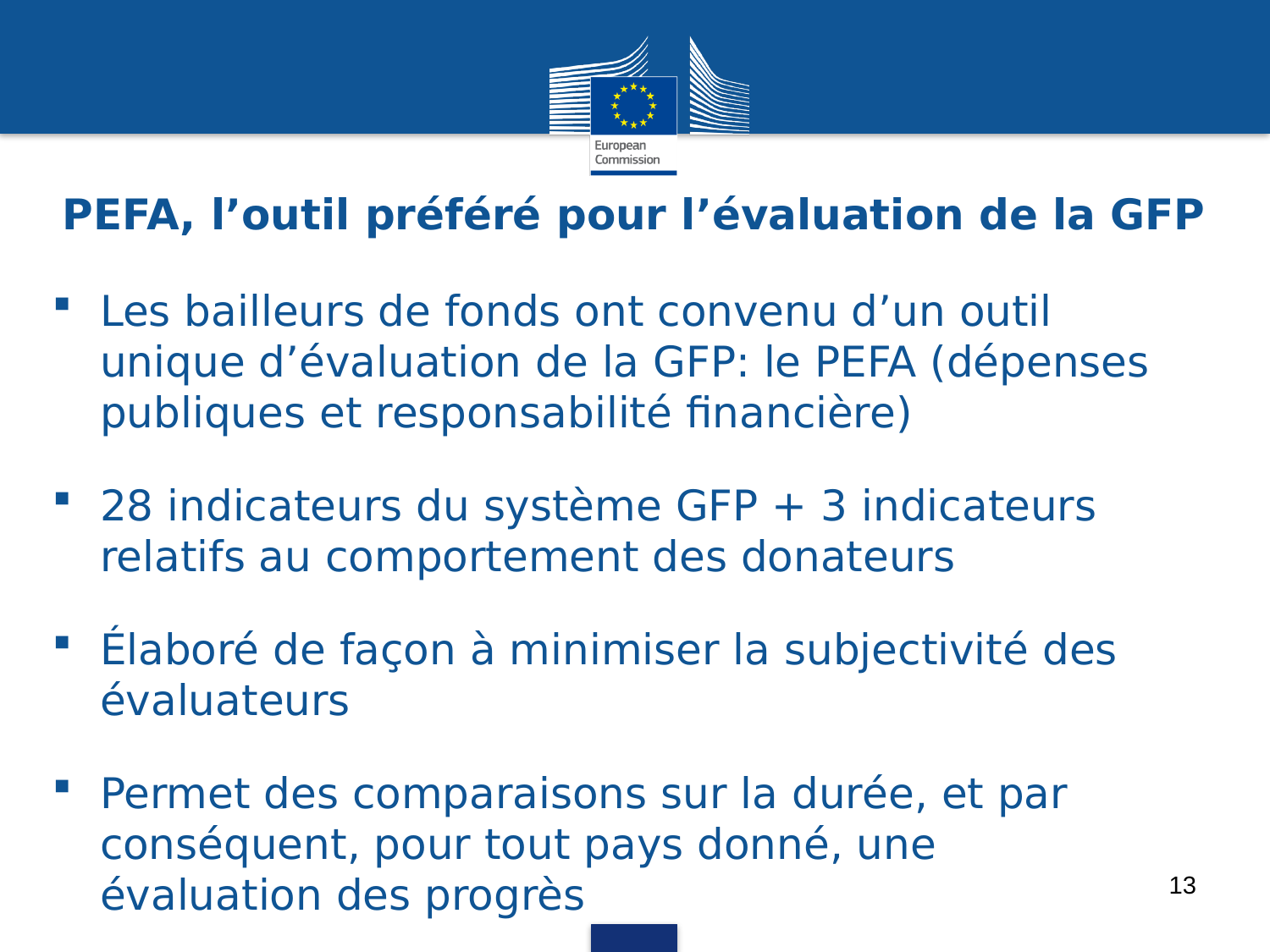

# PEFA, l’outil préféré pour l’évaluation de la GFP
Les bailleurs de fonds ont convenu d’un outil unique d’évaluation de la GFP: le PEFA (dépenses publiques et responsabilité financière)
28 indicateurs du système GFP + 3 indicateurs relatifs au comportement des donateurs
Élaboré de façon à minimiser la subjectivité des évaluateurs
Permet des comparaisons sur la durée, et par conséquent, pour tout pays donné, une évaluation des progrès

13